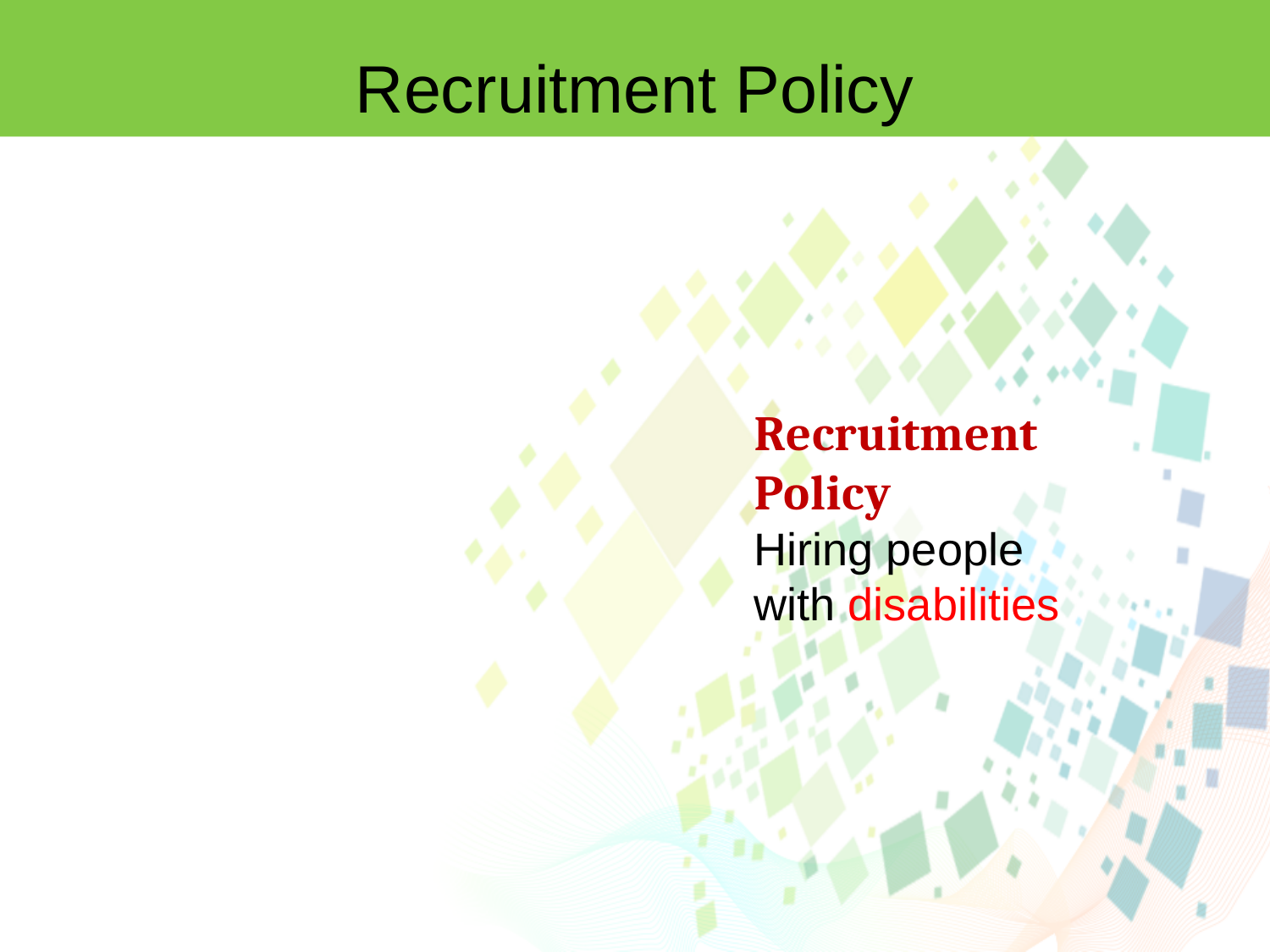

Recruitment Policy

Recruitment Policy
Hiring people with disabilities